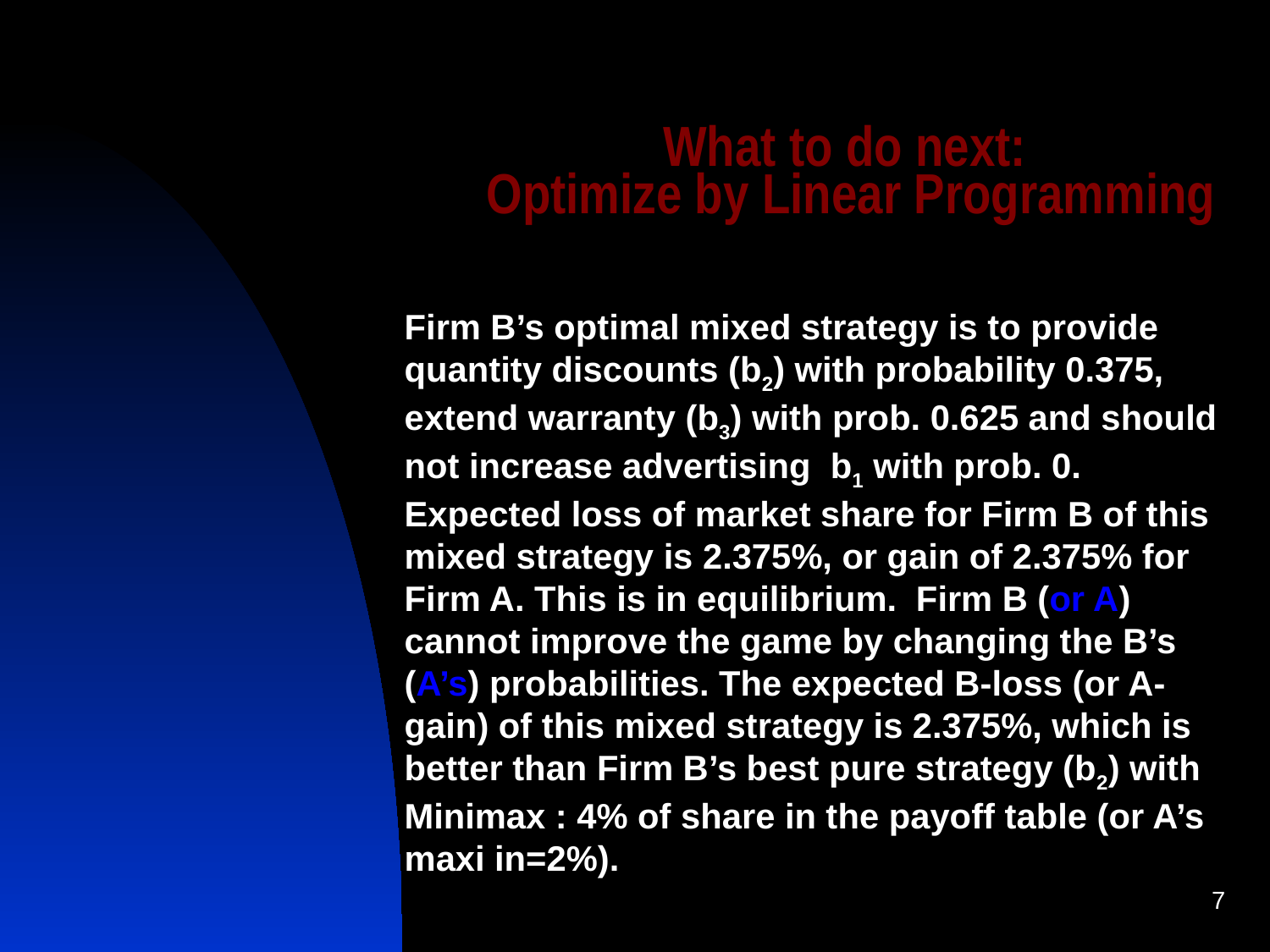

# What to do next: Optimize by Linear Programming
Firm B’s optimal mixed strategy is to provide quantity discounts (b2) with probability 0.375, extend warranty (b3) with prob. 0.625 and should not increase advertising  b1 with prob. 0. Expected loss of market share for Firm B of this mixed strategy is 2.375%, or gain of 2.375% for Firm A. This is in equilibrium.  Firm B (or A) cannot improve the game by changing the B’s (A’s) probabilities. The expected B-loss (or A-gain) of this mixed strategy is 2.375%, which is better than Firm B’s best pure strategy (b2) with Minimax : 4% of share in the payoff table (or A’s maxi in=2%).
7